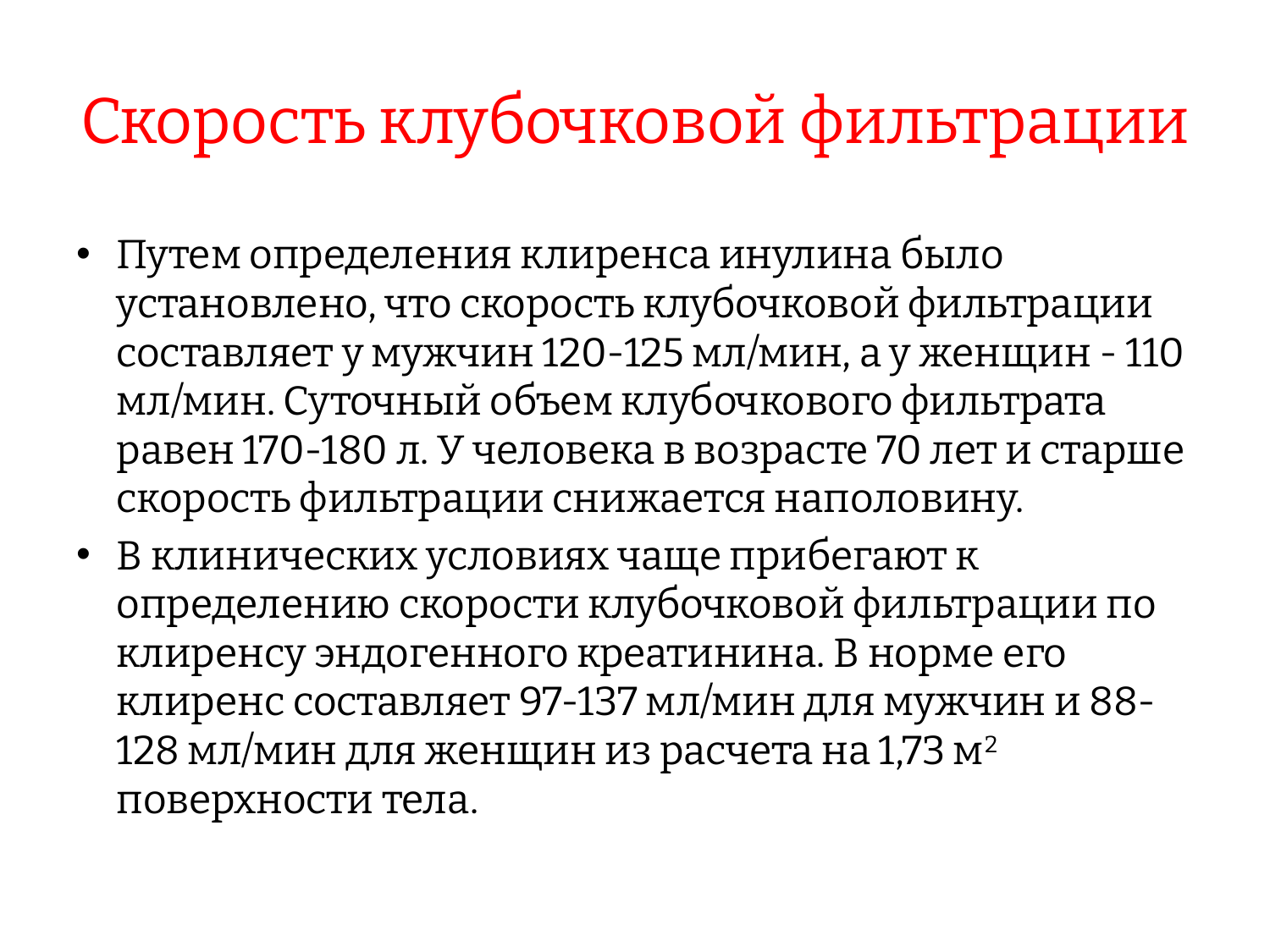

# Скорость клубочковой фильтрации
Путем определения клиренса инулина было установлено, что скорость клубочковой фильтрации составляет у мужчин 120-125 мл/мин, а у женщин - 110 мл/мин. Суточный объем клубочкового фильтрата равен 170-180 л. У человека в возрасте 70 лет и старше скорость фильтрации снижается наполовину.
В клинических условиях чаще прибегают к определению скорости клубочковой фильтрации по клиренсу эндогенного креатинина. В норме его клиренс составляет 97-137 мл/мин для мужчин и 88-128 мл/мин для женщин из расчета на 1,73 м2 поверхности тела.